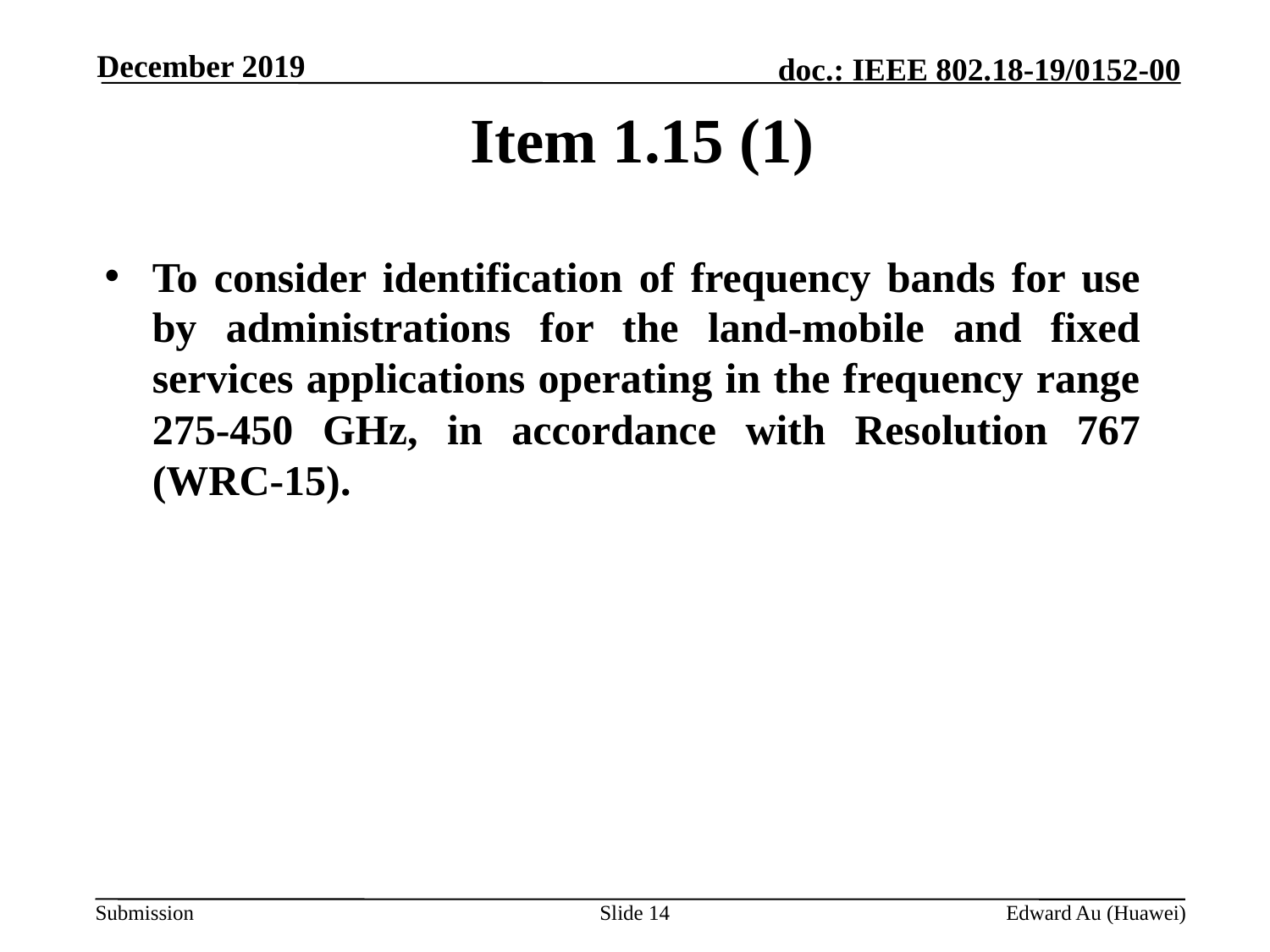

December 2019
# Item 1.15 (1)
To consider identification of frequency bands for use by administrations for the land-mobile and fixed services applications operating in the frequency range 275-450 GHz, in accordance with Resolution 767 (WRC-15).
Slide 14
Edward Au (Huawei)